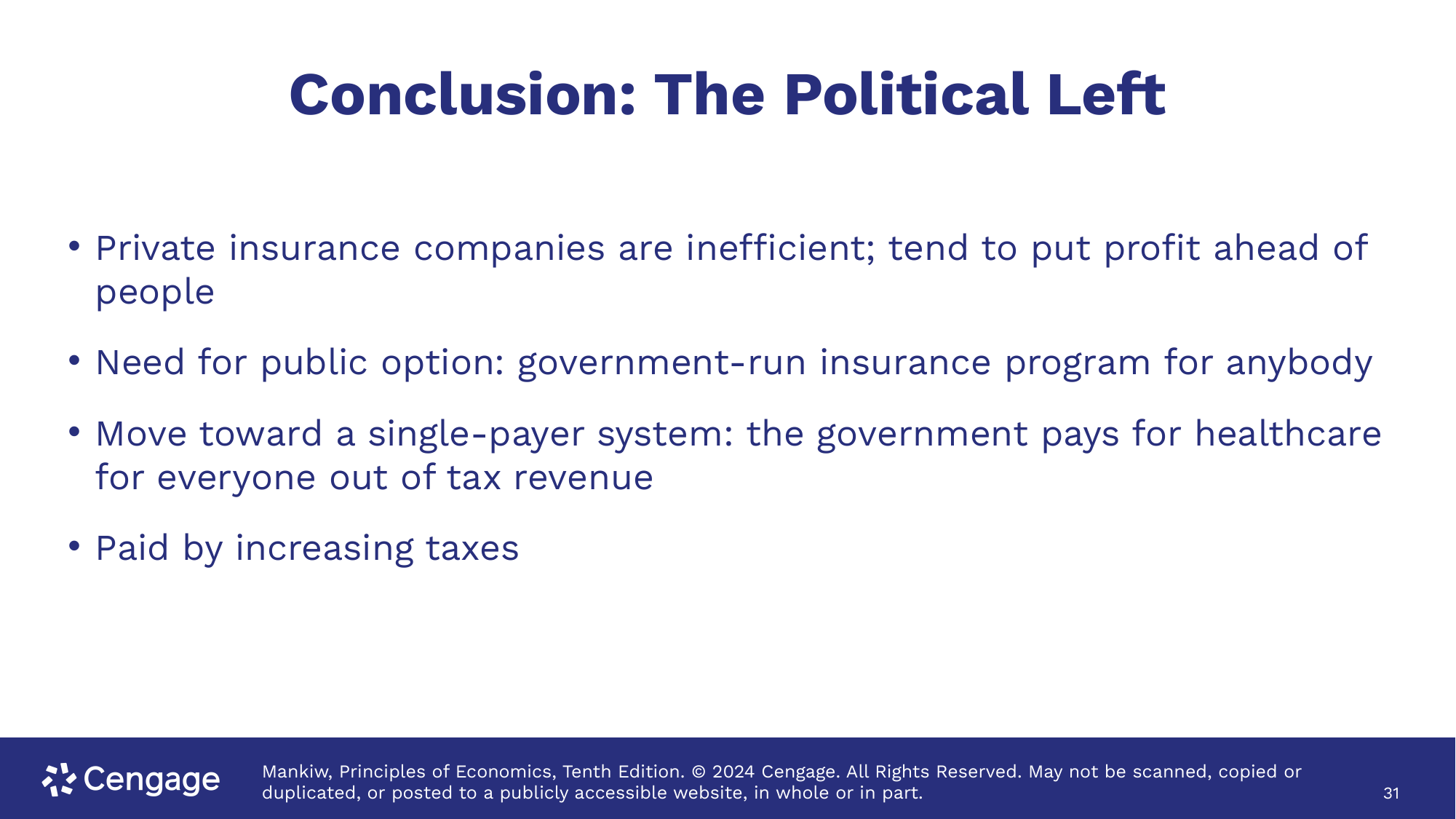

# Conclusion: The Political Left
Private insurance companies are inefficient; tend to put profit ahead of people
Need for public option: government-run insurance program for anybody
Move toward a single-payer system: the government pays for healthcare for everyone out of tax revenue
Paid by increasing taxes